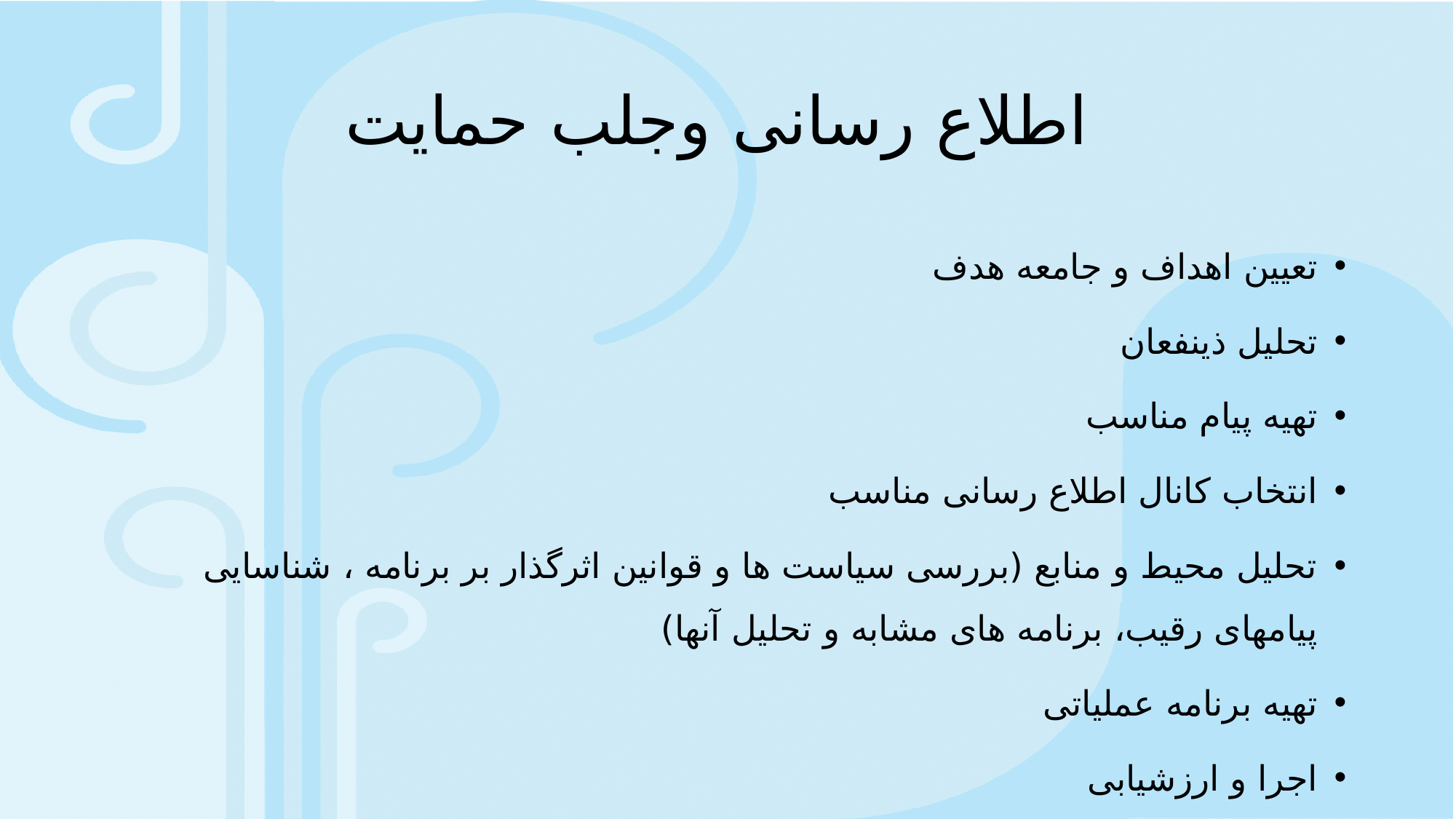

# اطلاع رسانی وجلب حمایت
تعیین اهداف و جامعه هدف
تحلیل ذینفعان
تهیه پیام مناسب
انتخاب کانال اطلاع رسانی مناسب
تحلیل محیط و منابع (بررسی سیاست ها و قوانین اثرگذار بر برنامه ، شناسایی پیامهای رقیب، برنامه های مشابه و تحلیل آنها)
تهیه برنامه عملیاتی
اجرا و ارزشیابی